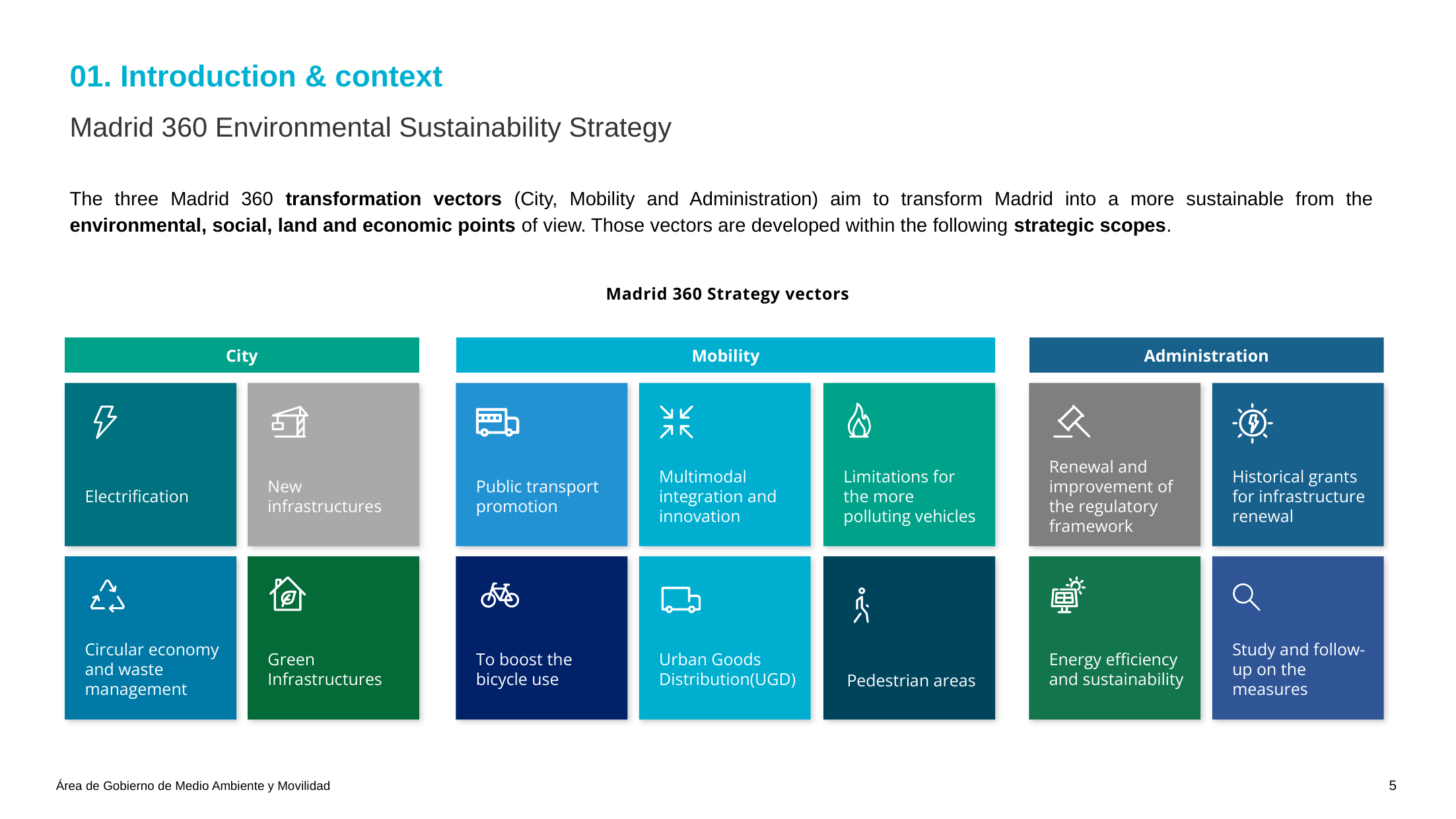

01. Introduction & context
# Madrid 360 Environmental Sustainability Strategy
The three Madrid 360 transformation vectors (City, Mobility and Administration) aim to transform Madrid into a more sustainable from the environmental, social, land and economic points of view. Those vectors are developed within the following strategic scopes.
Madrid 360 Strategy vectors
City
Mobility
Administration

Electrification

New infrastructures

Public transport promotion

Multimodal integration and innovation

Limitations for the more polluting vehicles

Renewal and improvement of the regulatory  framework

Historical grants for infrastructure renewal

Circular economy and waste management

Green Infrastructures

To boost the bicycle use

Urban Goods Distribution(UGD)

Pedestrian areas

Energy efficiency and sustainability

Study and follow-up on the measures